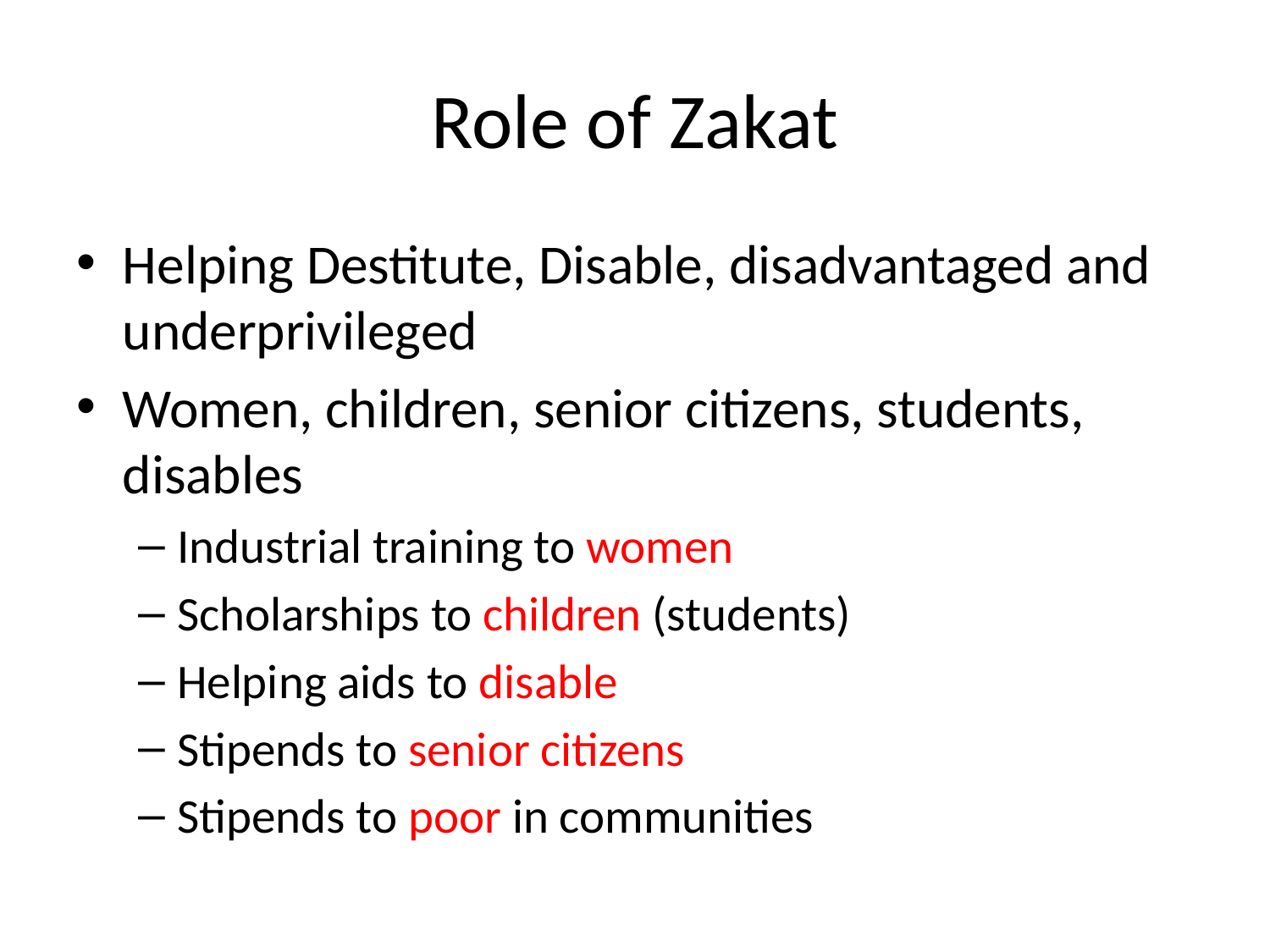

# Role of Zakat
Helping Destitute, Disable, disadvantaged and underprivileged
Women, children, senior citizens, students, disables
Industrial training to women
Scholarships to children (students)
Helping aids to disable
Stipends to senior citizens
Stipends to poor in communities